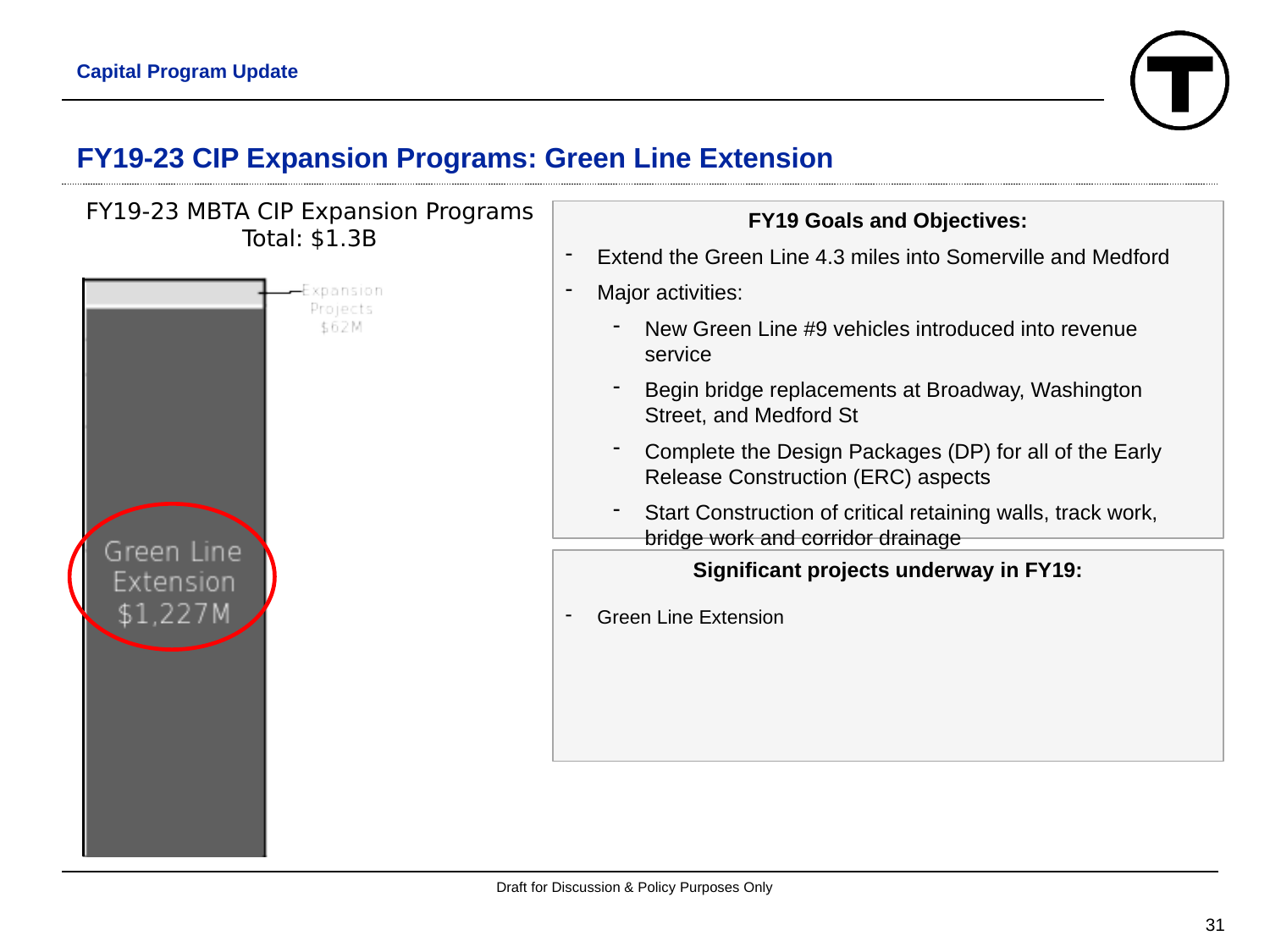

Capital Program Update
# FY19-23 CIP Expansion Programs: Green Line Extension
FY19-23 MBTA CIP Expansion Programs Total: $1.3B
FY19 Goals and Objectives:
Extend the Green Line 4.3 miles into Somerville and Medford
Major activities:
New Green Line #9 vehicles introduced into revenue service
Begin bridge replacements at Broadway, Washington Street, and Medford St
Complete the Design Packages (DP) for all of the Early Release Construction (ERC) aspects
Start Construction of critical retaining walls, track work, bridge work and corridor drainage

Significant projects underway in FY19:

Green Line Extension